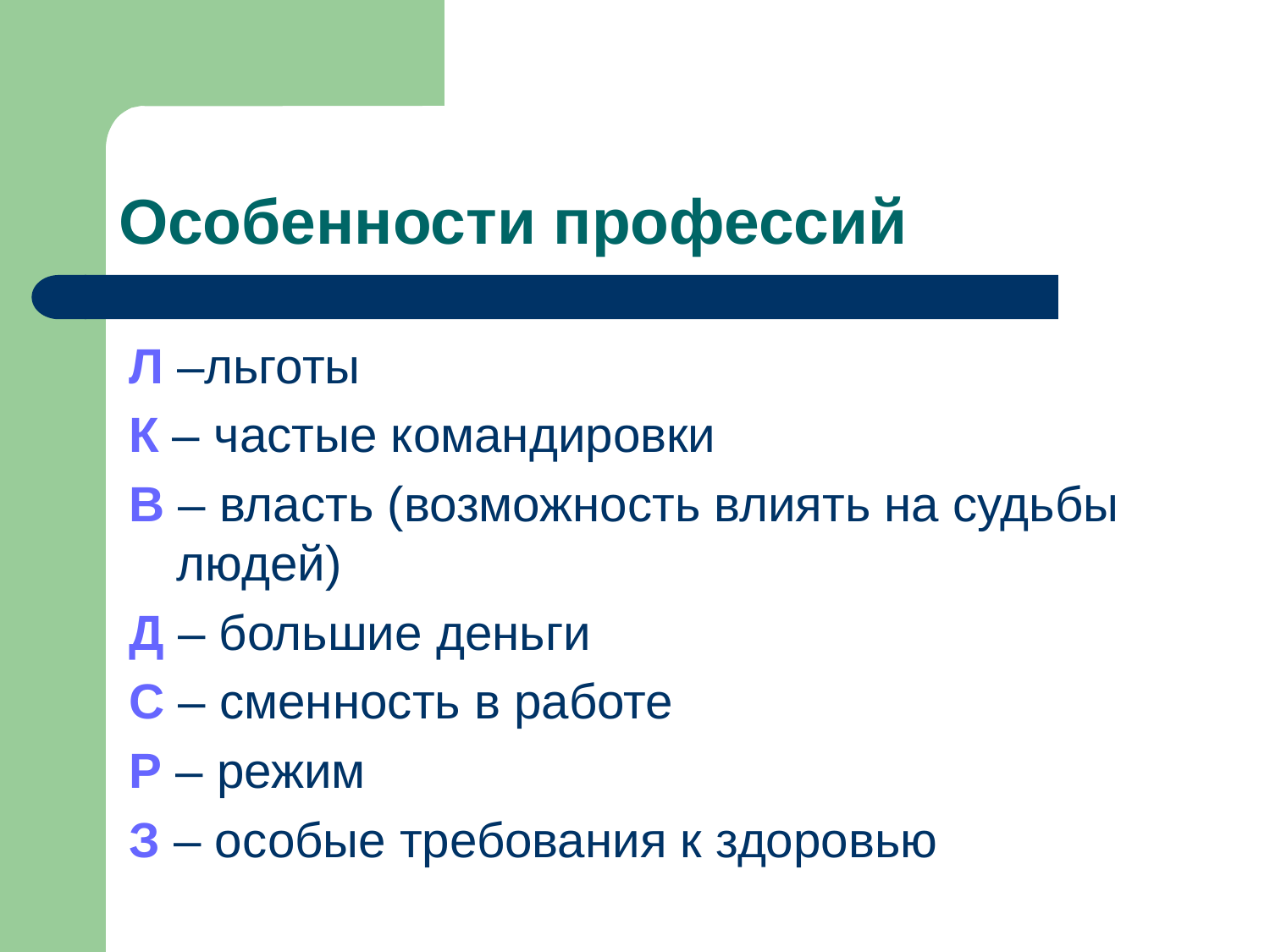

# Особенности профессий
Л –льготы
К – частые командировки
В – власть (возможность влиять на судьбы людей)
Д – большие деньги
С – сменность в работе
Р – режим
З – особые требования к здоровью